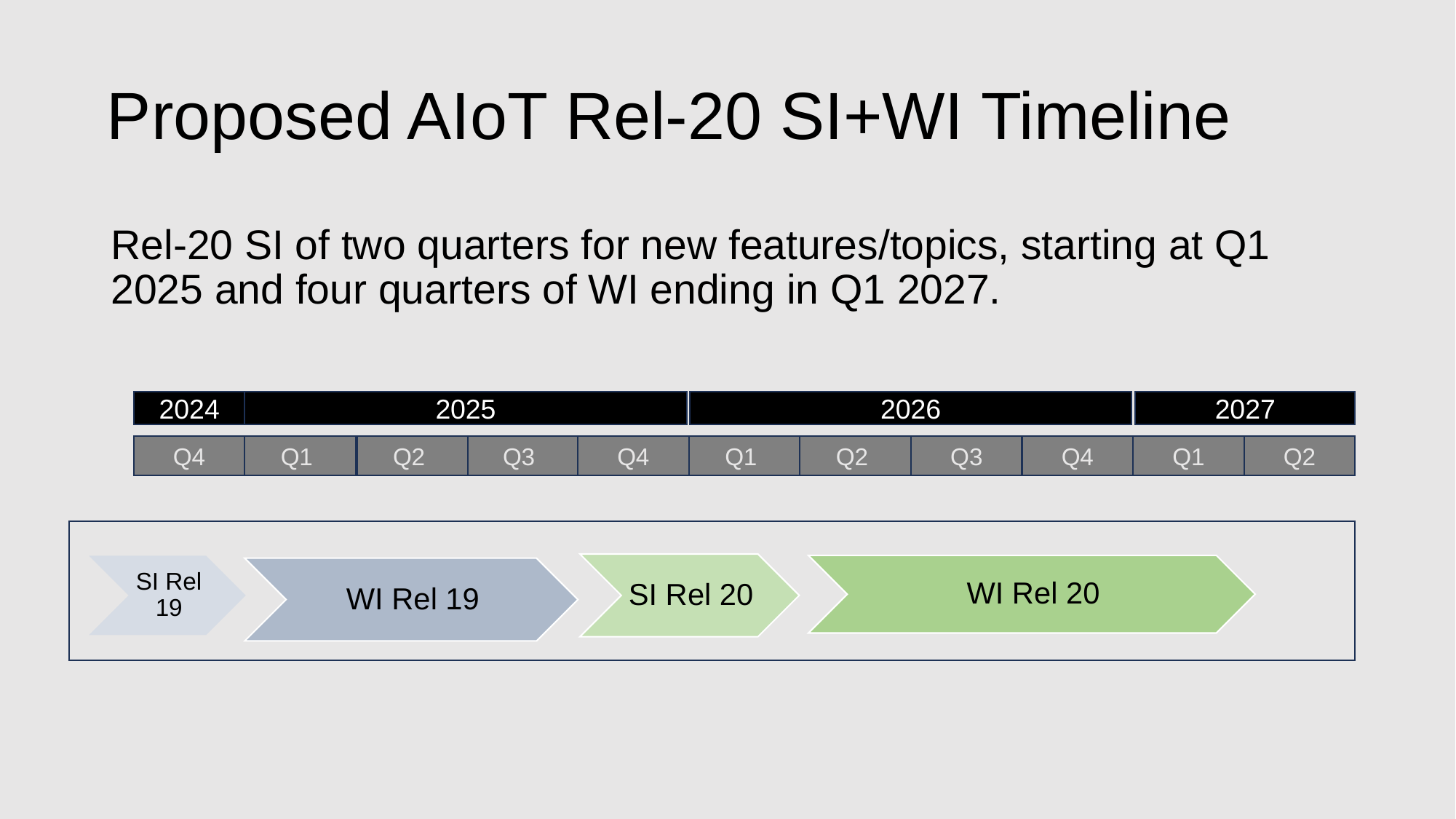

# Proposed AIoT Rel-20 SI+WI Timeline
Rel-20 SI of two quarters for new features/topics, starting at Q1 2025 and four quarters of WI ending in Q1 2027.
2024
2025
2026
2027
Q4
Q2
Q2
Q3
Q3
Q2
Q1
Q4
Q1
Q4
Q1

SI Rel 20
WI Rel 20
SI Rel 19
WI Rel 19